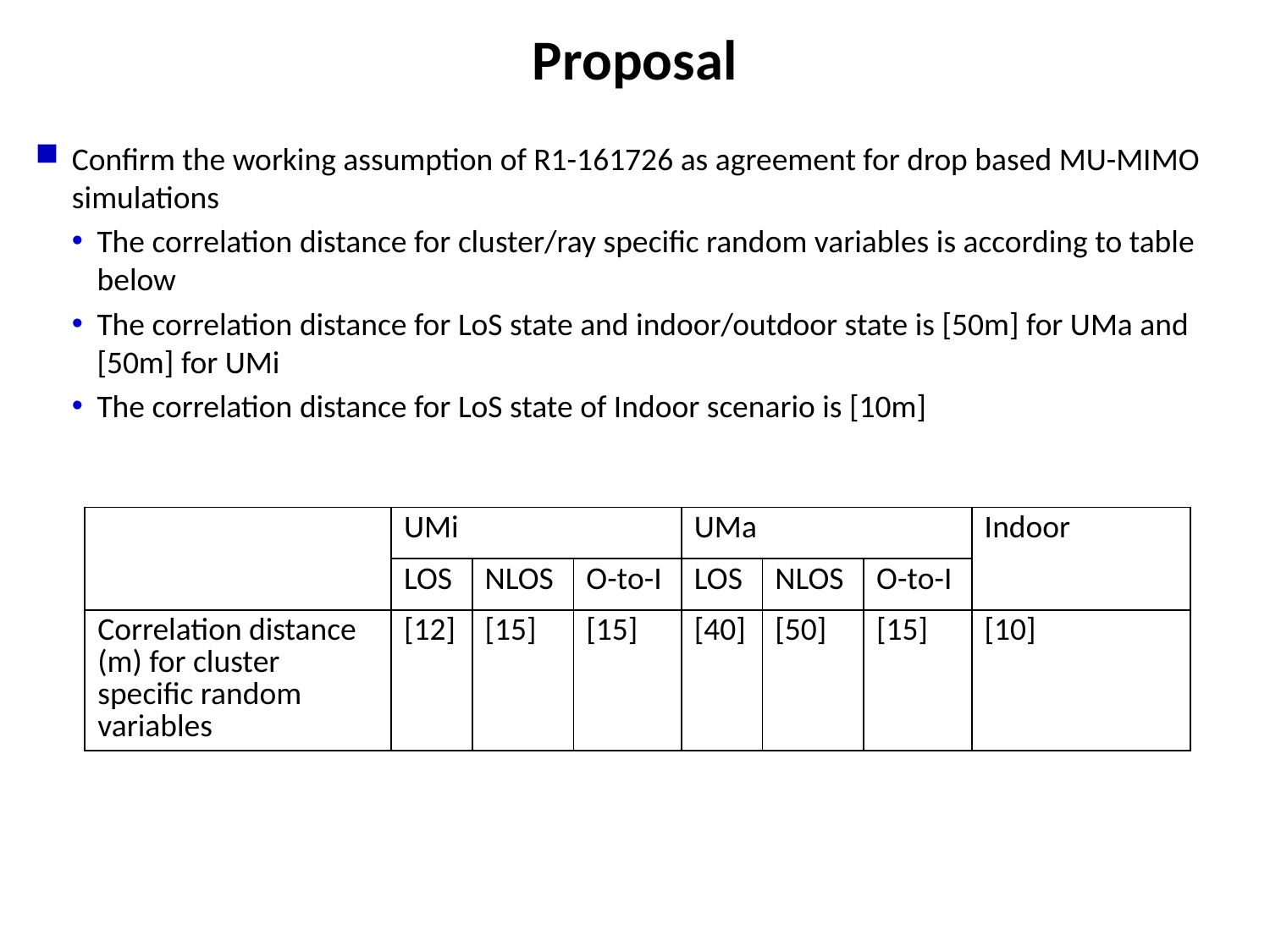

# Proposal
Confirm the working assumption of R1-161726 as agreement for drop based MU-MIMO simulations
The correlation distance for cluster/ray specific random variables is according to table below
The correlation distance for LoS state and indoor/outdoor state is [50m] for UMa and [50m] for UMi
The correlation distance for LoS state of Indoor scenario is [10m]

|  | UMi |  |  | UMa |  |  | Indoor |
| --- | --- | --- | --- | --- | --- | --- | --- |
|  | LOS | NLOS | O-to-I | LOS | NLOS | O-to-I |  |
| Correlation distance (m) for cluster specific random variables | [12] | [15] | [15] | [40] | [50] | [15] | [10] |